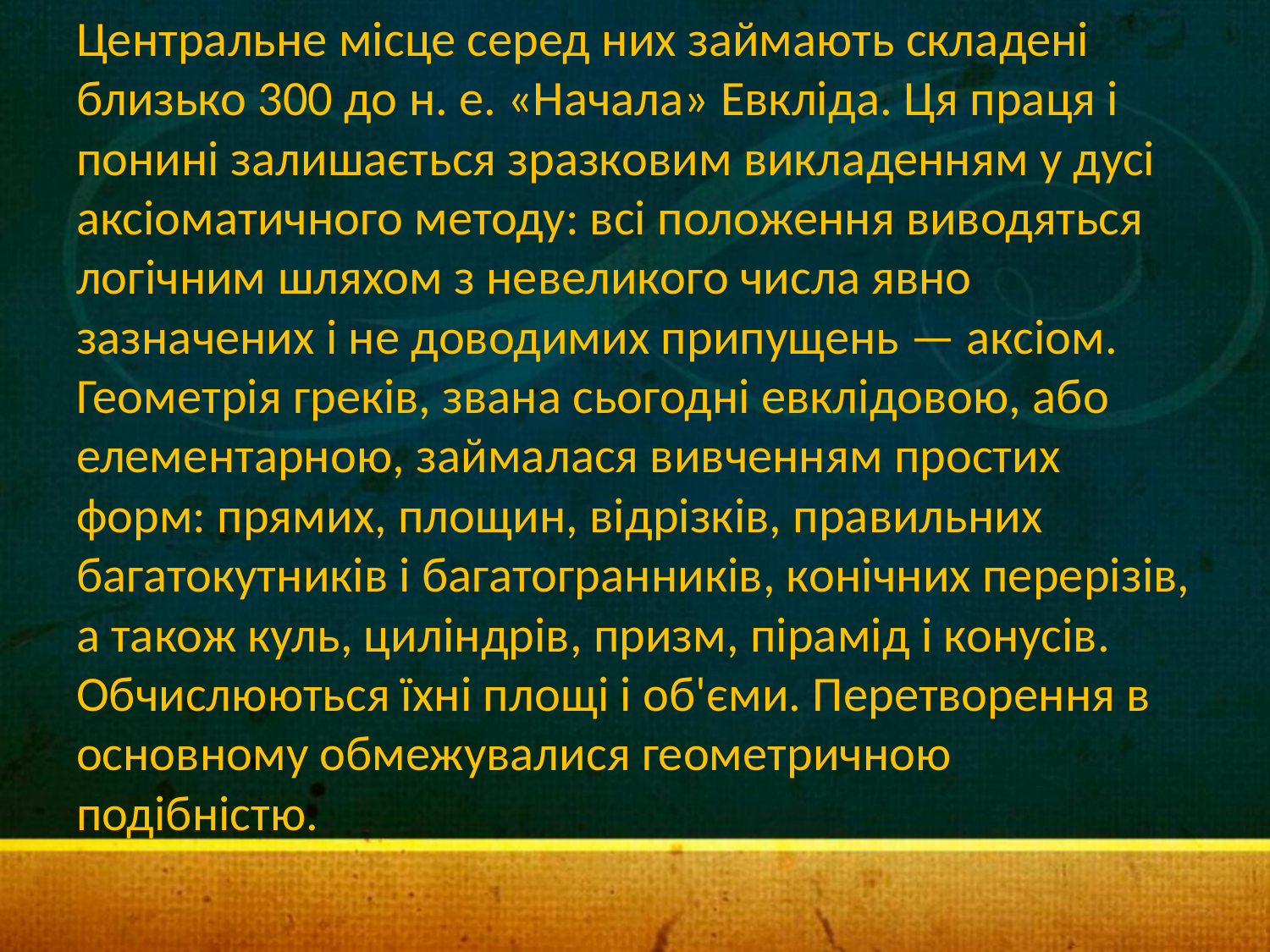

Центральне місце серед них займають складені близько 300 до н. е. «Начала» Евкліда. Ця праця і понині залишається зразковим викладенням у дусі аксіоматичного методу: всі положення виводяться логічним шляхом з невеликого числа явно зазначених і не доводимих припущень — аксіом. Геометрія греків, звана сьогодні евклідовою, або елементарною, займалася вивченням простих форм: прямих, площин, відрізків, правильних багатокутників і багатогранників, конічних перерізів, а також куль, циліндрів, призм, пірамід і конусів. Обчислюються їхні площі і об'єми. Перетворення в основному обмежувалися геометричною подібністю.